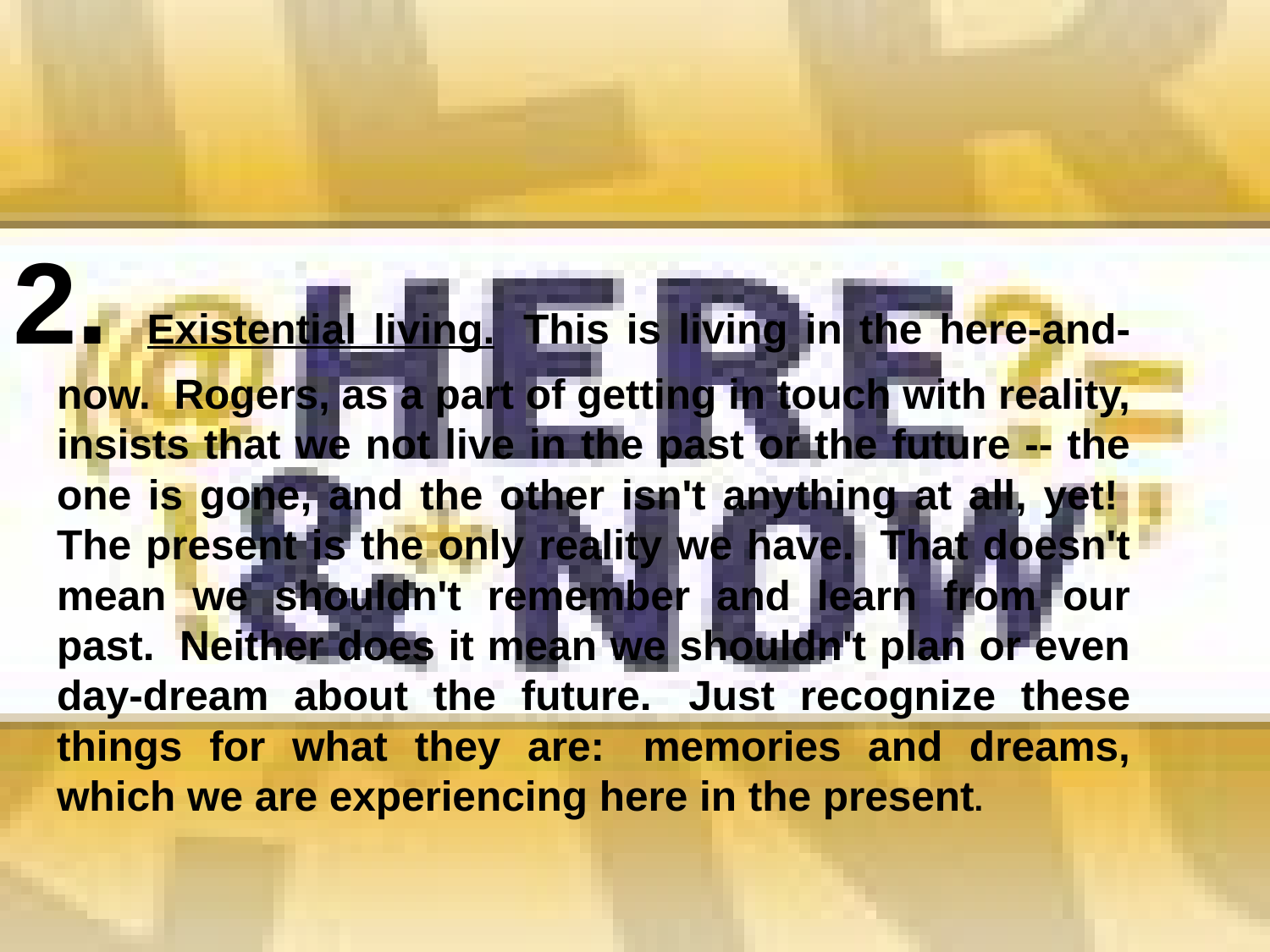

2. Existential living.  This is living in the here-and-now.  Rogers, as a part of getting in touch with reality, insists that we not live in the past or the future -- the one is gone, and the other isn't anything at all, yet!  The present is the only reality we have.  That doesn't mean we shouldn't remember and learn from our past.  Neither does it mean we shouldn't plan or even day-dream about the future.  Just recognize these things for what they are:  memories and dreams, which we are experiencing here in the present.